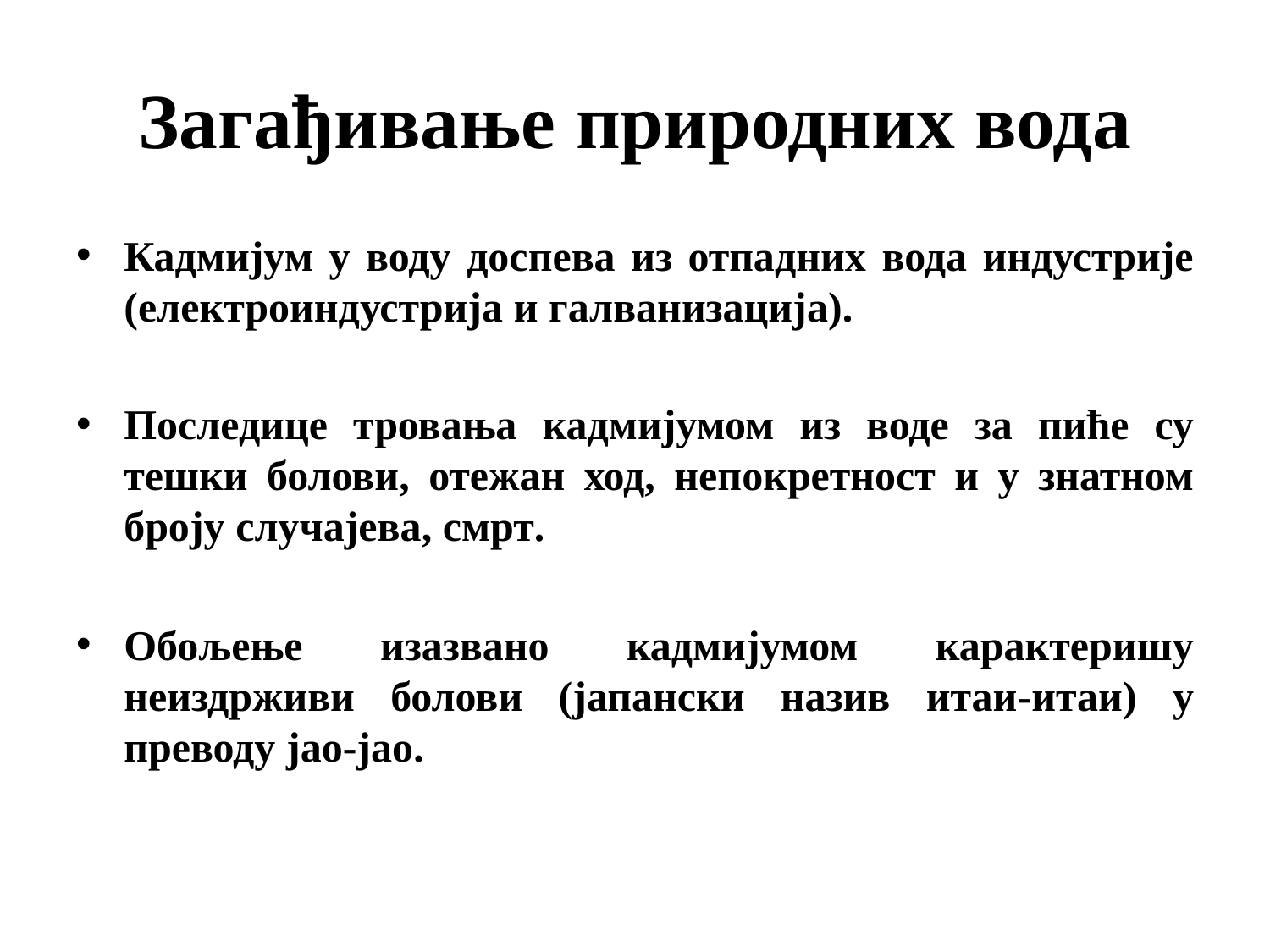

Кадмијум у воду доспева из отпадних вода индустрије (електроиндустрија и галванизација).

Последице тровања кадмијумом из воде за пиће су тешки болови, отежан ход, непокретност и у знатном броју случајева, смрт.

Обољење изазвано кадмијумом карактеришу неиздрживи болови (јапански назив итаи-итаи) у преводу јао-јао.
Загађивање природних вода